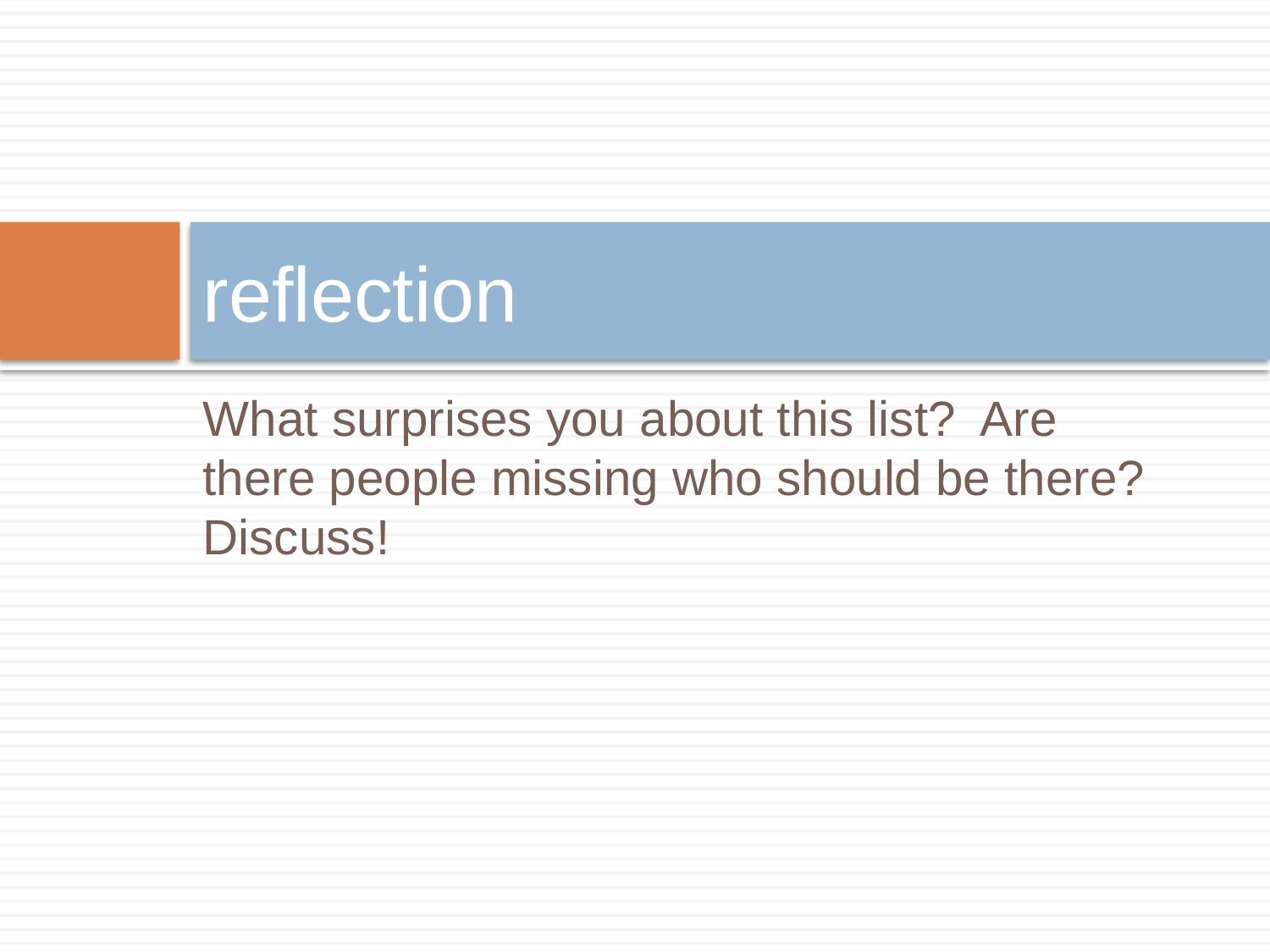

# reflection
What surprises you about this list?  Are there people missing who should be there?  Discuss!